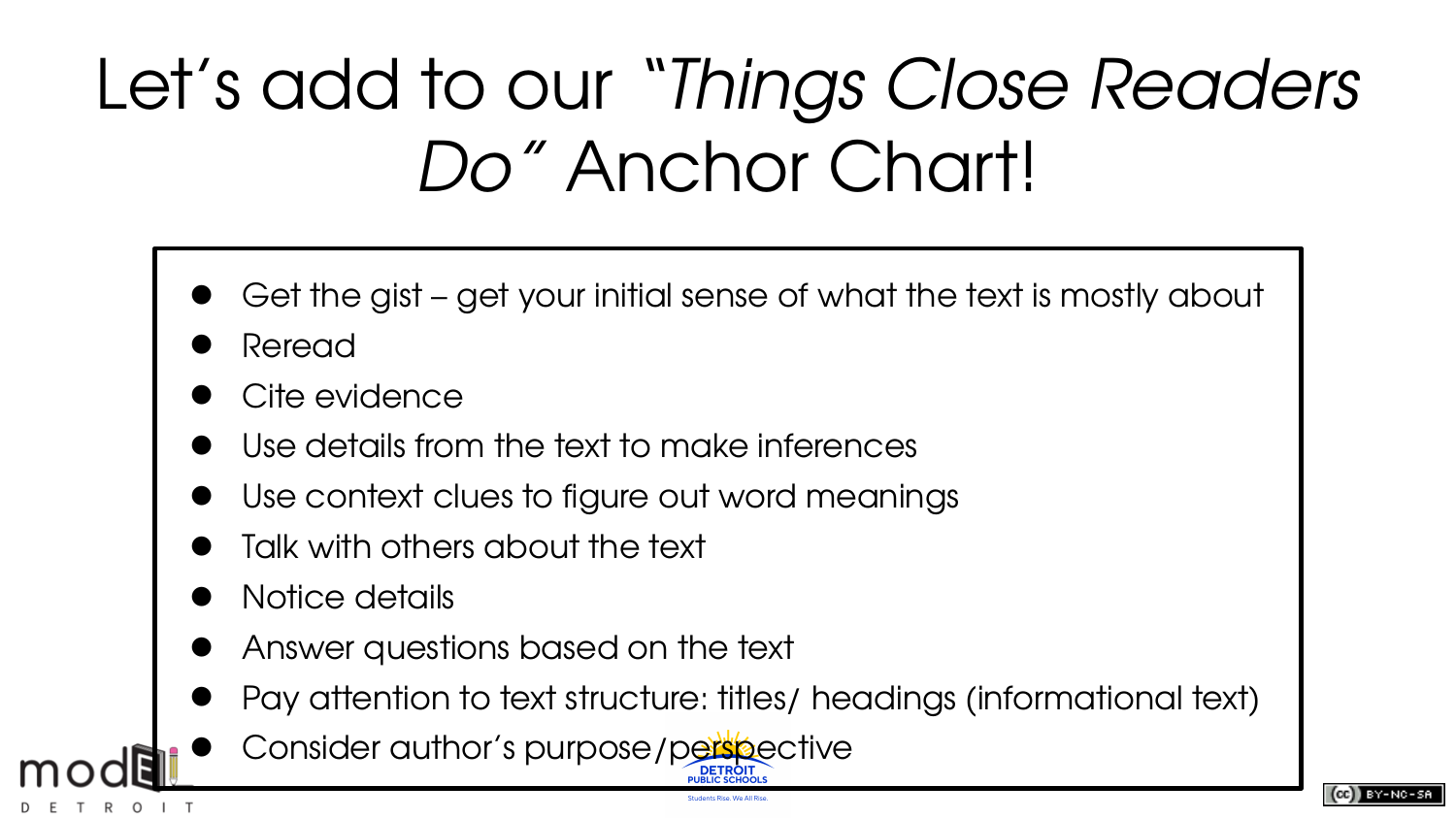

# Let’s add to our “Things Close Readers Do” Anchor Chart!
Get the gist – get your initial sense of what the text is mostly about
Reread
Cite evidence
Use details from the text to make inferences
Use context clues to figure out word meanings
Talk with others about the text
Notice details
Answer questions based on the text
Pay attention to text structure: titles/ headings (informational text)
Consider author’s purpose/perspective